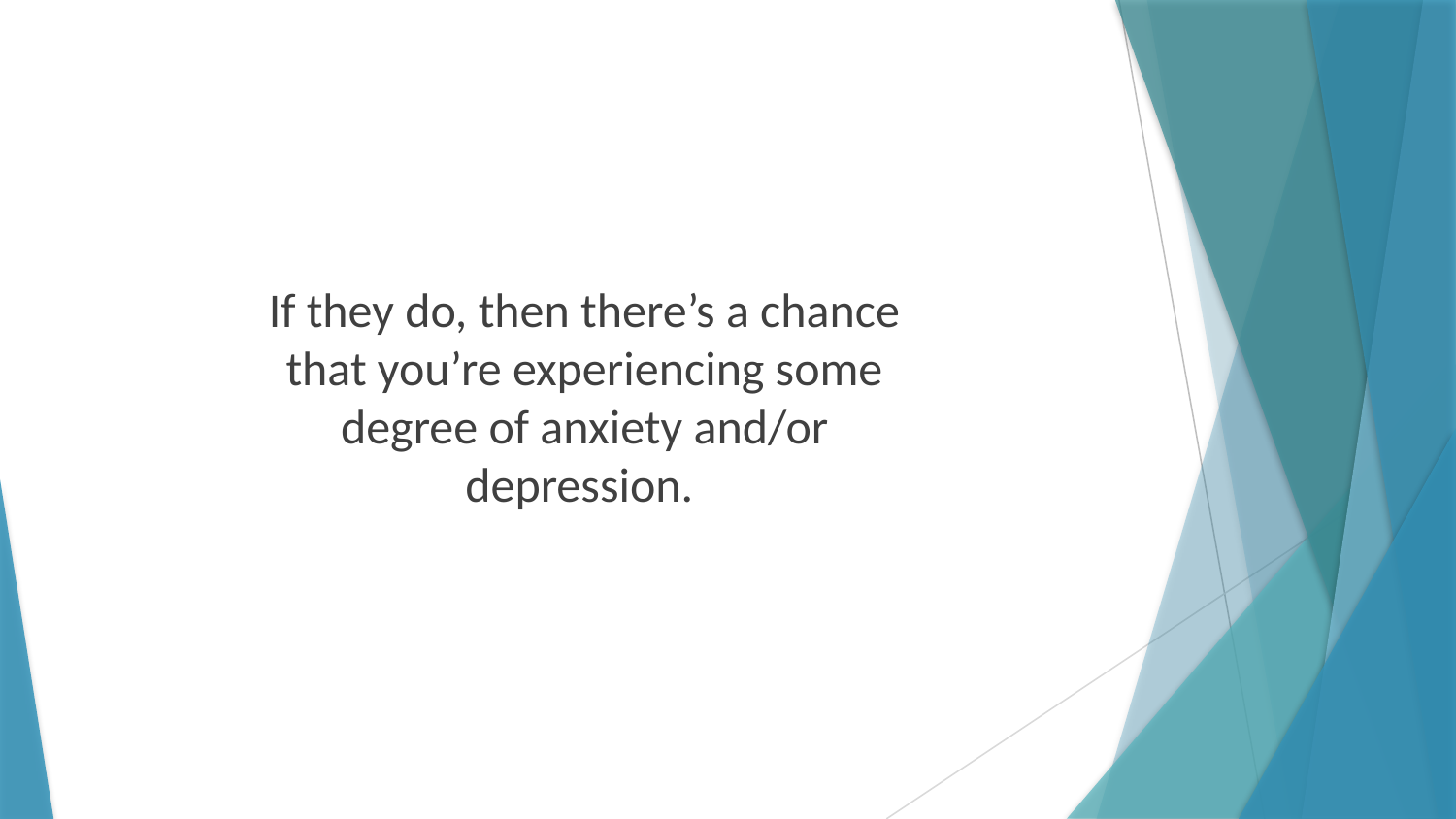

If they do, then there’s a chance that you’re experiencing some degree of anxiety and/or depression.